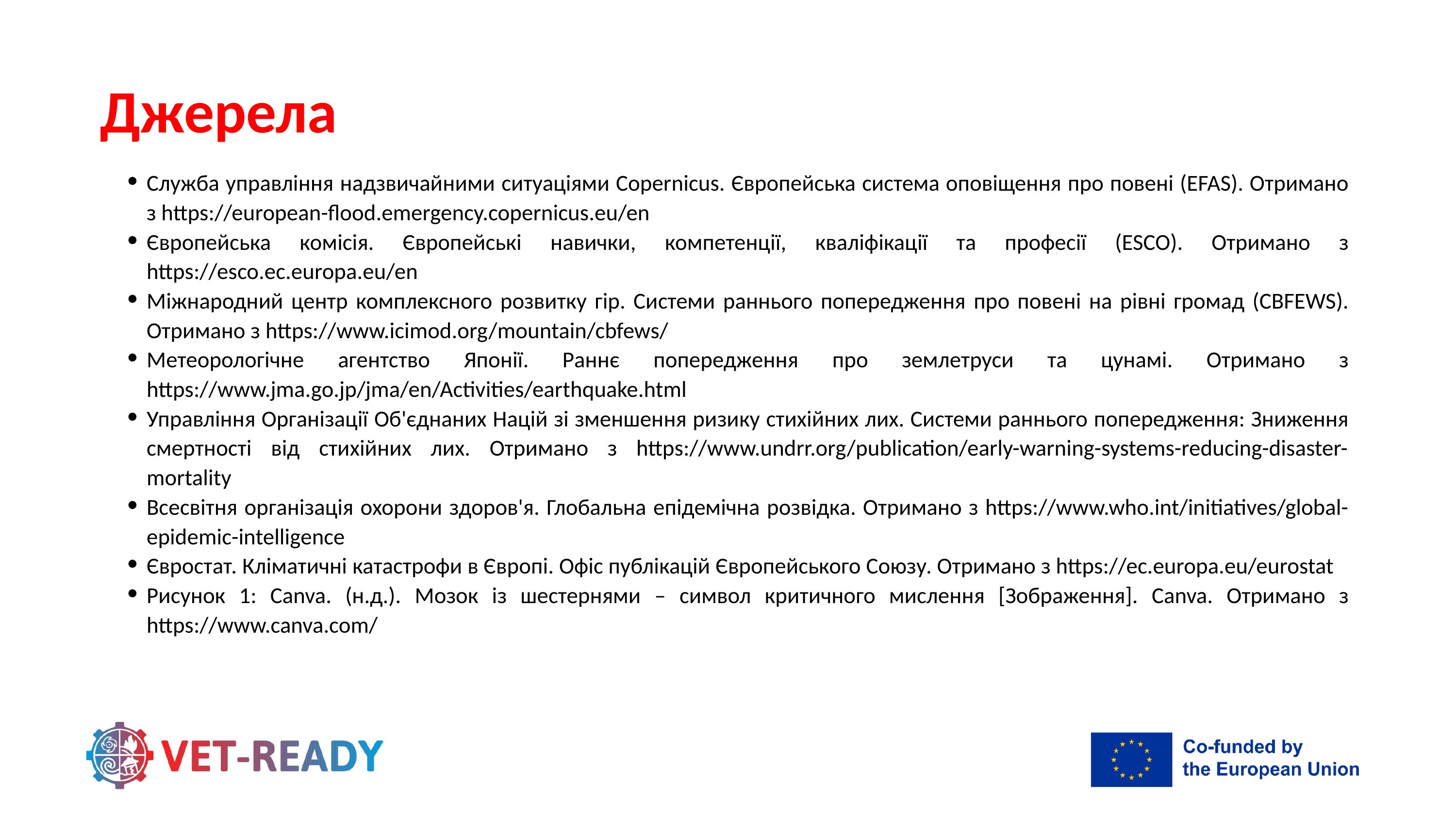

Джерела
Служба управління надзвичайними ситуаціями Copernicus. Європейська система оповіщення про повені (EFAS). Отримано з https://european-flood.emergency.copernicus.eu/en
Європейська комісія. Європейські навички, компетенції, кваліфікації та професії (ESCO). Отримано з https://esco.ec.europa.eu/en
Міжнародний центр комплексного розвитку гір. Системи раннього попередження про повені на рівні громад (CBFEWS). Отримано з https://www.icimod.org/mountain/cbfews/
Метеорологічне агентство Японії. Раннє попередження про землетруси та цунамі. Отримано з https://www.jma.go.jp/jma/en/Activities/earthquake.html
Управління Організації Об'єднаних Націй зі зменшення ризику стихійних лих. Системи раннього попередження: Зниження смертності від стихійних лих. Отримано з https://www.undrr.org/publication/early-warning-systems-reducing-disaster-mortality
Всесвітня організація охорони здоров'я. Глобальна епідемічна розвідка. Отримано з https://www.who.int/initiatives/global-epidemic-intelligence
Євростат. Кліматичні катастрофи в Європі. Офіс публікацій Європейського Союзу. Отримано з https://ec.europa.eu/eurostat
Рисунок 1: Canva. (н.д.). Мозок із шестернями – символ критичного мислення [Зображення]. Canva. Отримано з https://www.canva.com/